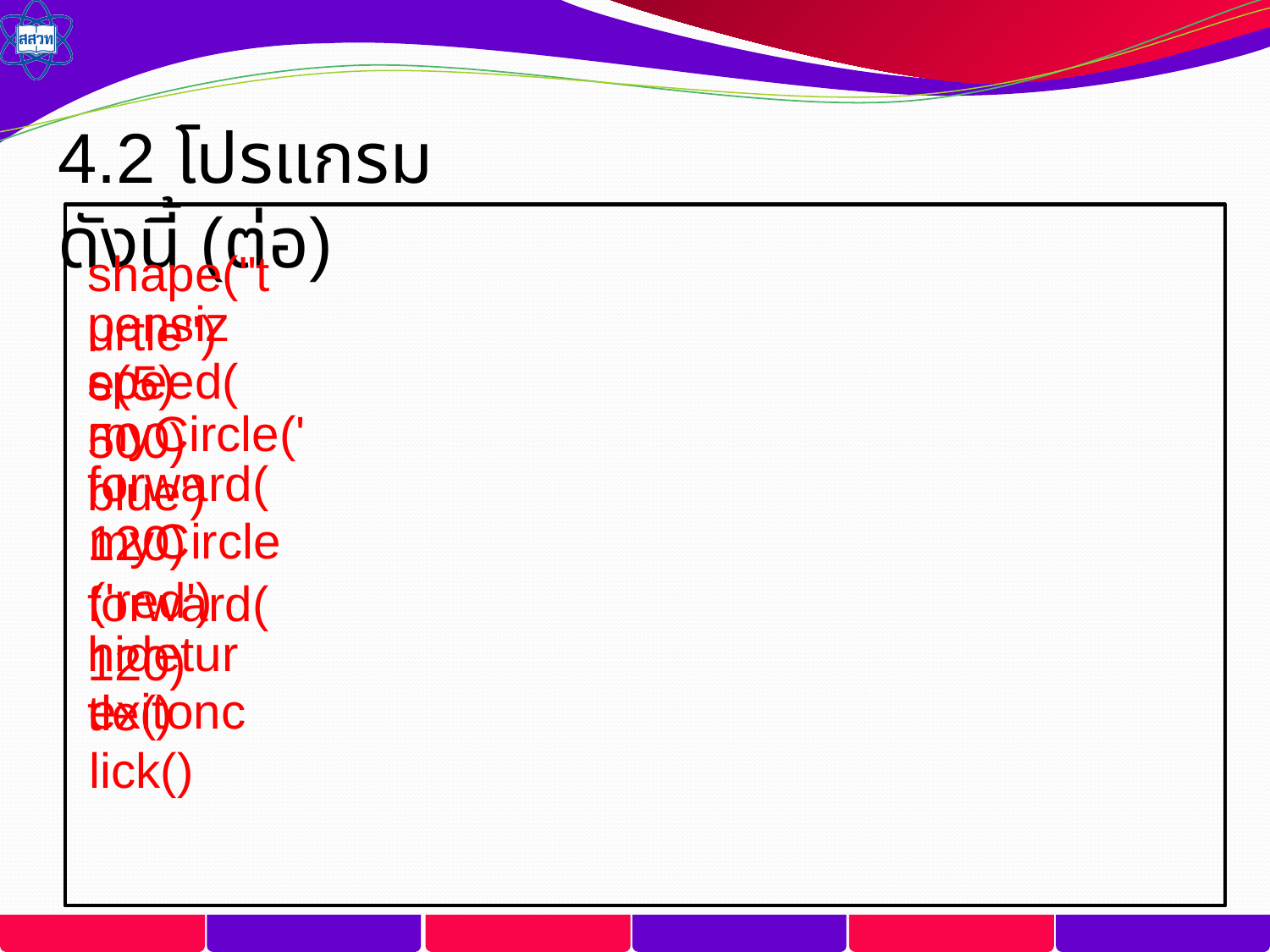

4.2 โปรแกรม ดังนี้ (ต่อ)

shape("turtle")
pensize(5)
speed(500)
myCircle('blue')
forward(120)
myCircle('red')
forward(120)
hideturtle()
exitonclick()